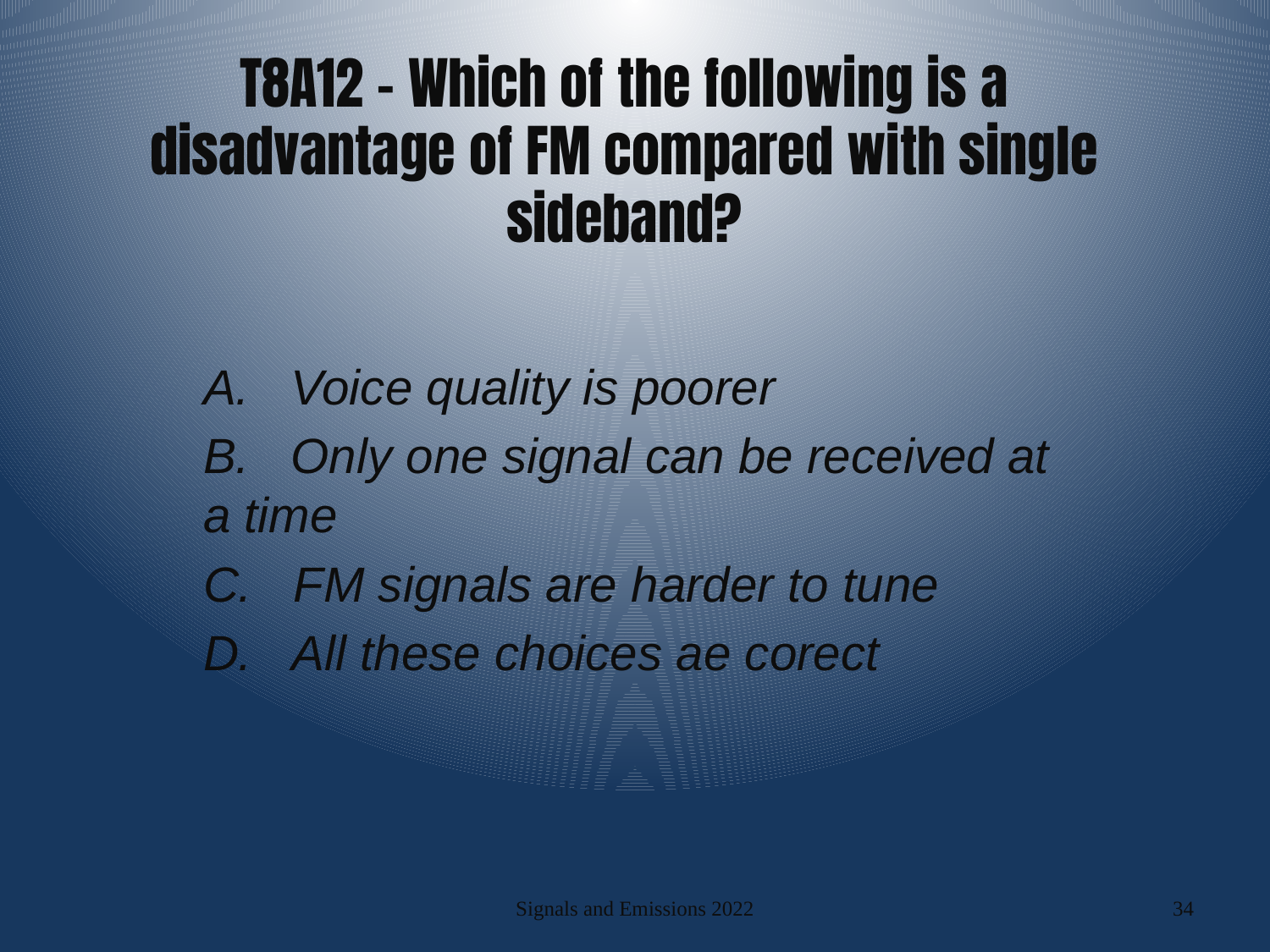

# T8A12 – Which of the following is a disadvantage of FM compared with single sideband?
A.   Voice quality is poorer
B.   Only one signal can be received at a time
C.   FM signals are harder to tune
D.   All these choices ae corect

Signals and Emissions 2022
34